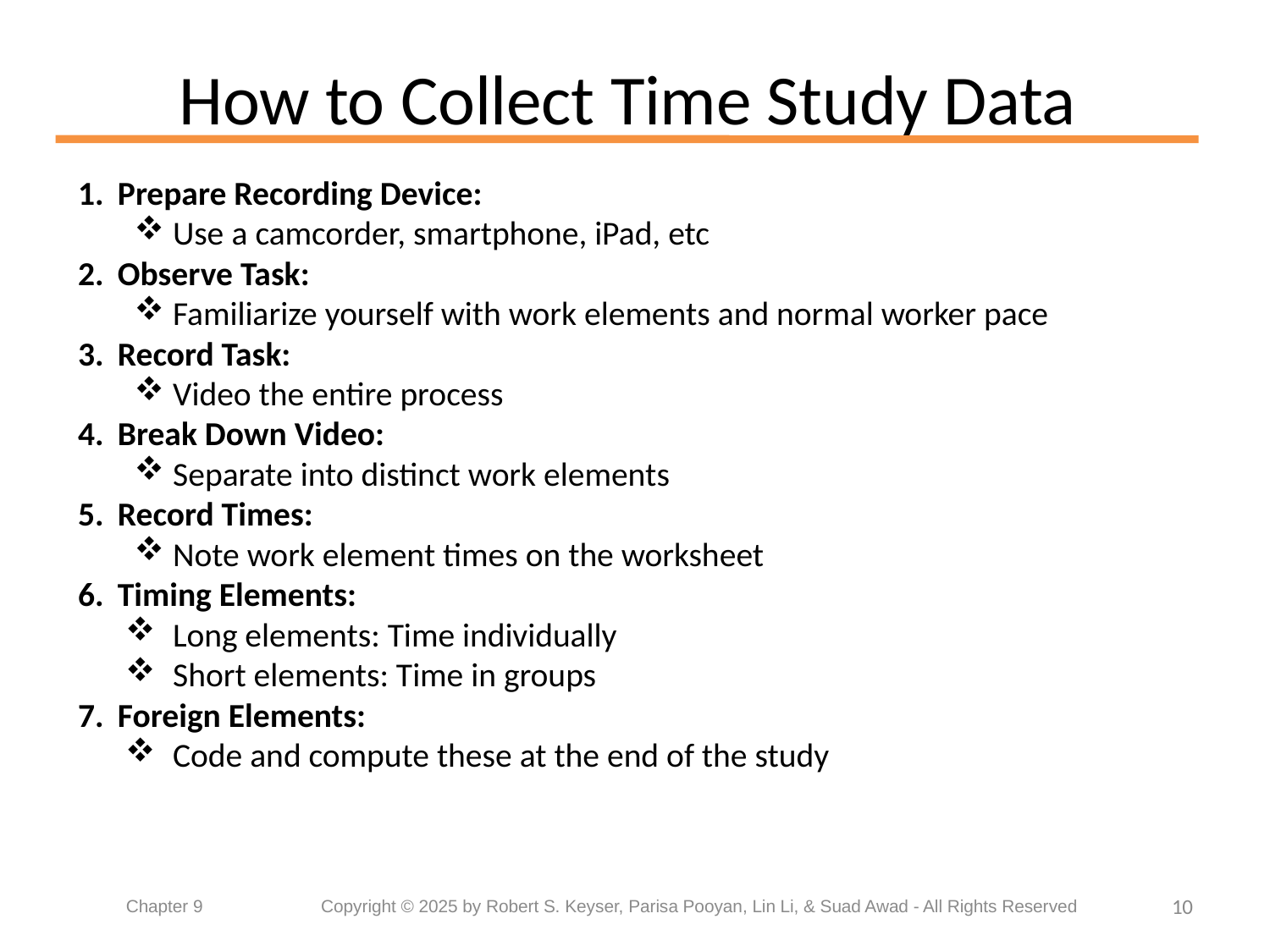

# How to Collect Time Study Data

Prepare Recording Device:
Use a camcorder, smartphone, iPad, etc
Observe Task:
Familiarize yourself with work elements and normal worker pace
Record Task:
Video the entire process
Break Down Video:
Separate into distinct work elements
Record Times:
Note work element times on the worksheet
Timing Elements:
Long elements: Time individually
Short elements: Time in groups
Foreign Elements:
Code and compute these at the end of the study
10
Chapter 9	              Copyright © 2025 by Robert S. Keyser, Parisa Pooyan, Lin Li, & Suad Awad - All Rights Reserved